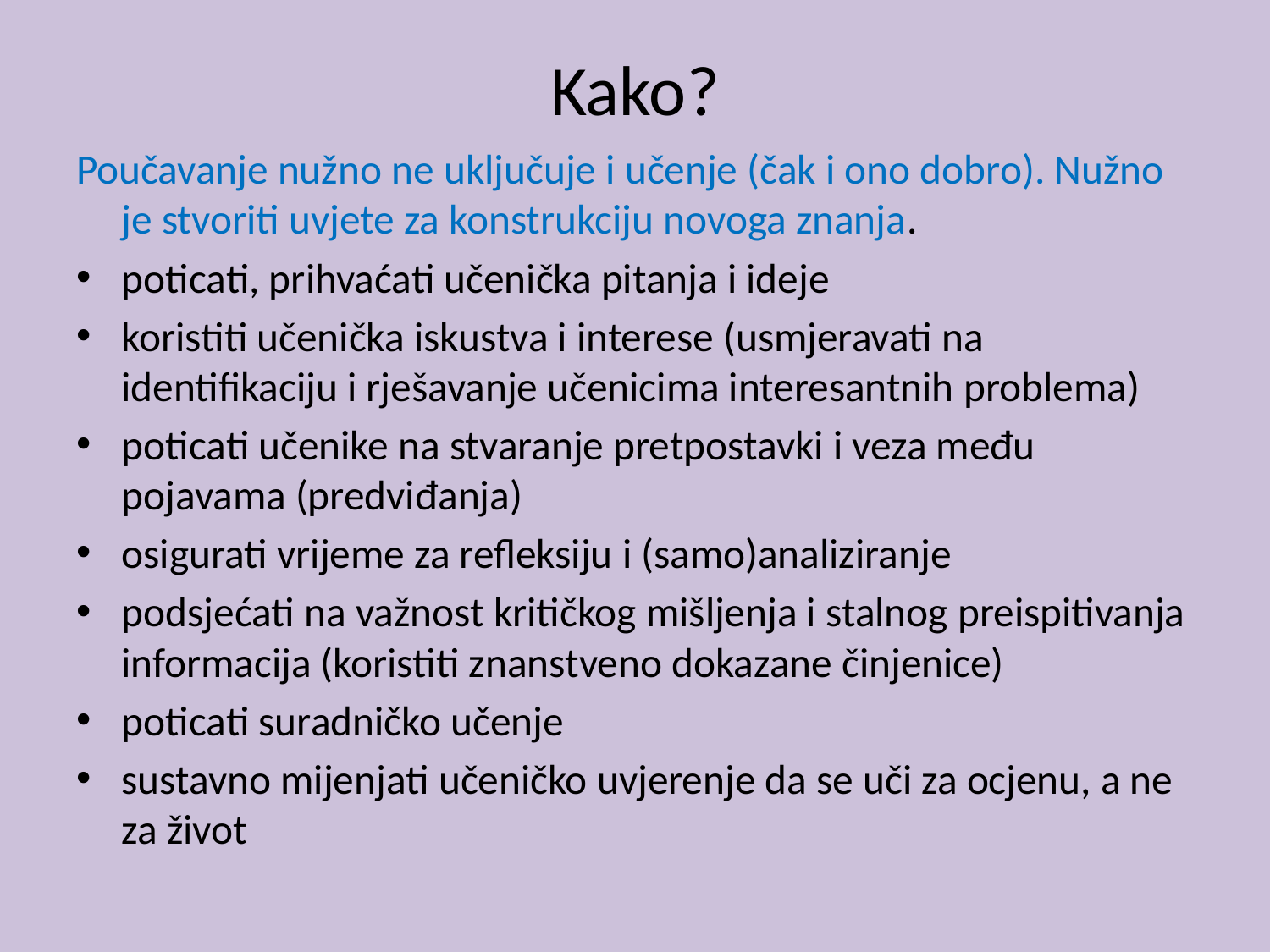

# Kako?
Poučavanje nužno ne uključuje i učenje (čak i ono dobro). Nužno je stvoriti uvjete za konstrukciju novoga znanja.
poticati, prihvaćati učenička pitanja i ideje
koristiti učenička iskustva i interese (usmjeravati na identifikaciju i rješavanje učenicima interesantnih problema)
poticati učenike na stvaranje pretpostavki i veza među pojavama (predviđanja)
osigurati vrijeme za refleksiju i (samo)analiziranje
podsjećati na važnost kritičkog mišljenja i stalnog preispitivanja informacija (koristiti znanstveno dokazane činjenice)
poticati suradničko učenje
sustavno mijenjati učeničko uvjerenje da se uči za ocjenu, a ne za život